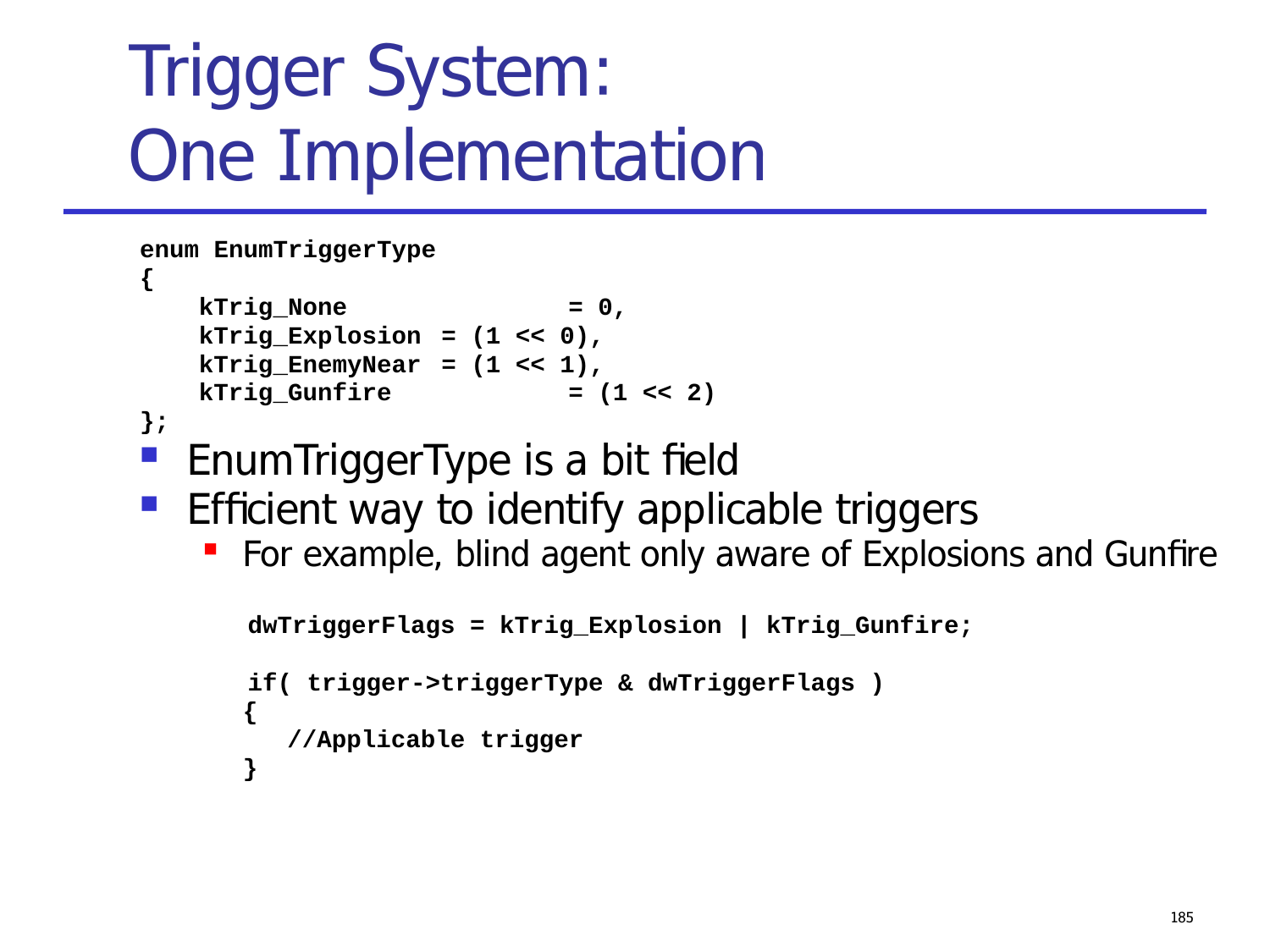

# Trigger System: One Implementation
enum EnumTriggerType
{
    kTrig_None		= 0,
    kTrig_Explosion	= (1 << 0),
    kTrig_EnemyNear	= (1 << 1),
    kTrig_Gunfire		= (1 << 2)
};
EnumTriggerType is a bit field
Efficient way to identify applicable triggers
For example, blind agent only aware of Explosions and Gunfire

   dwTriggerFlags = kTrig_Explosion | kTrig_Gunfire;

   if( trigger->triggerType & dwTriggerFlags )
	{
	   //Applicable trigger
	}
185